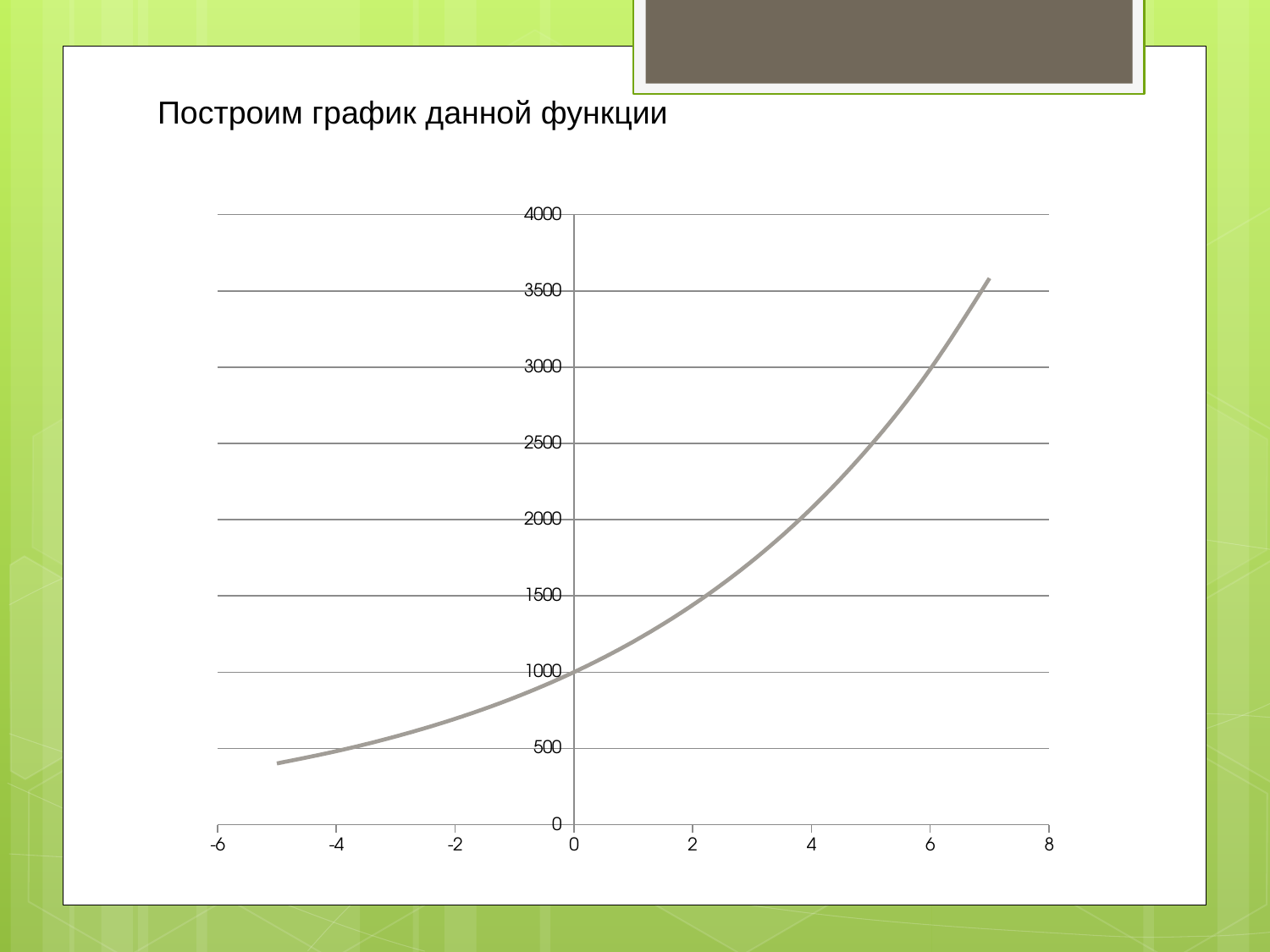

Построим график данной функции

### Chart

| Category |  |
|---|---|